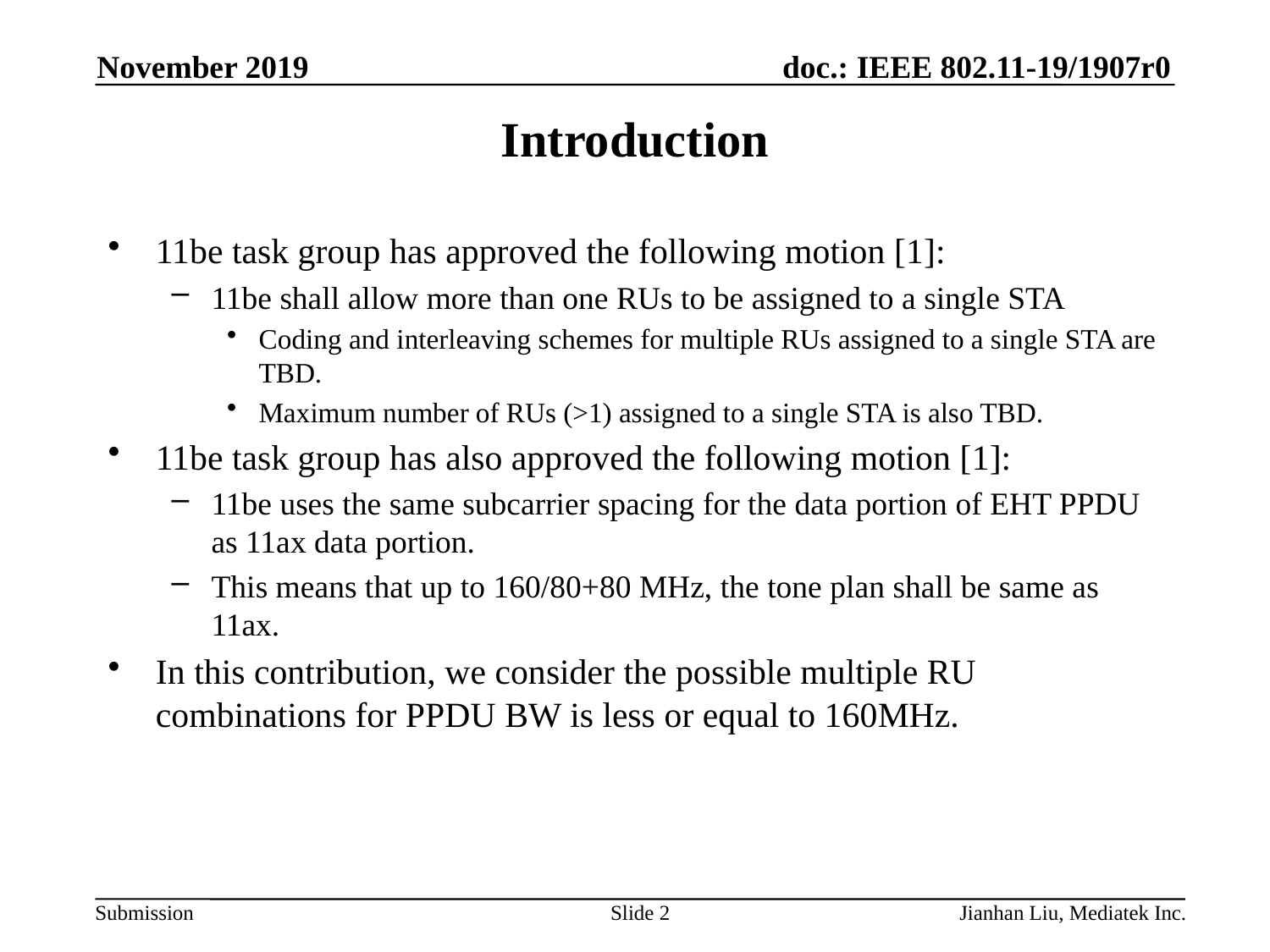

November 2019
# Introduction
11be task group has approved the following motion [1]:
11be shall allow more than one RUs to be assigned to a single STA
Coding and interleaving schemes for multiple RUs assigned to a single STA are TBD.
Maximum number of RUs (>1) assigned to a single STA is also TBD.
11be task group has also approved the following motion [1]:
11be uses the same subcarrier spacing for the data portion of EHT PPDU as 11ax data portion.
This means that up to 160/80+80 MHz, the tone plan shall be same as 11ax.
In this contribution, we consider the possible multiple RU combinations for PPDU BW is less or equal to 160MHz.

Slide 2
Jianhan Liu, Mediatek Inc.